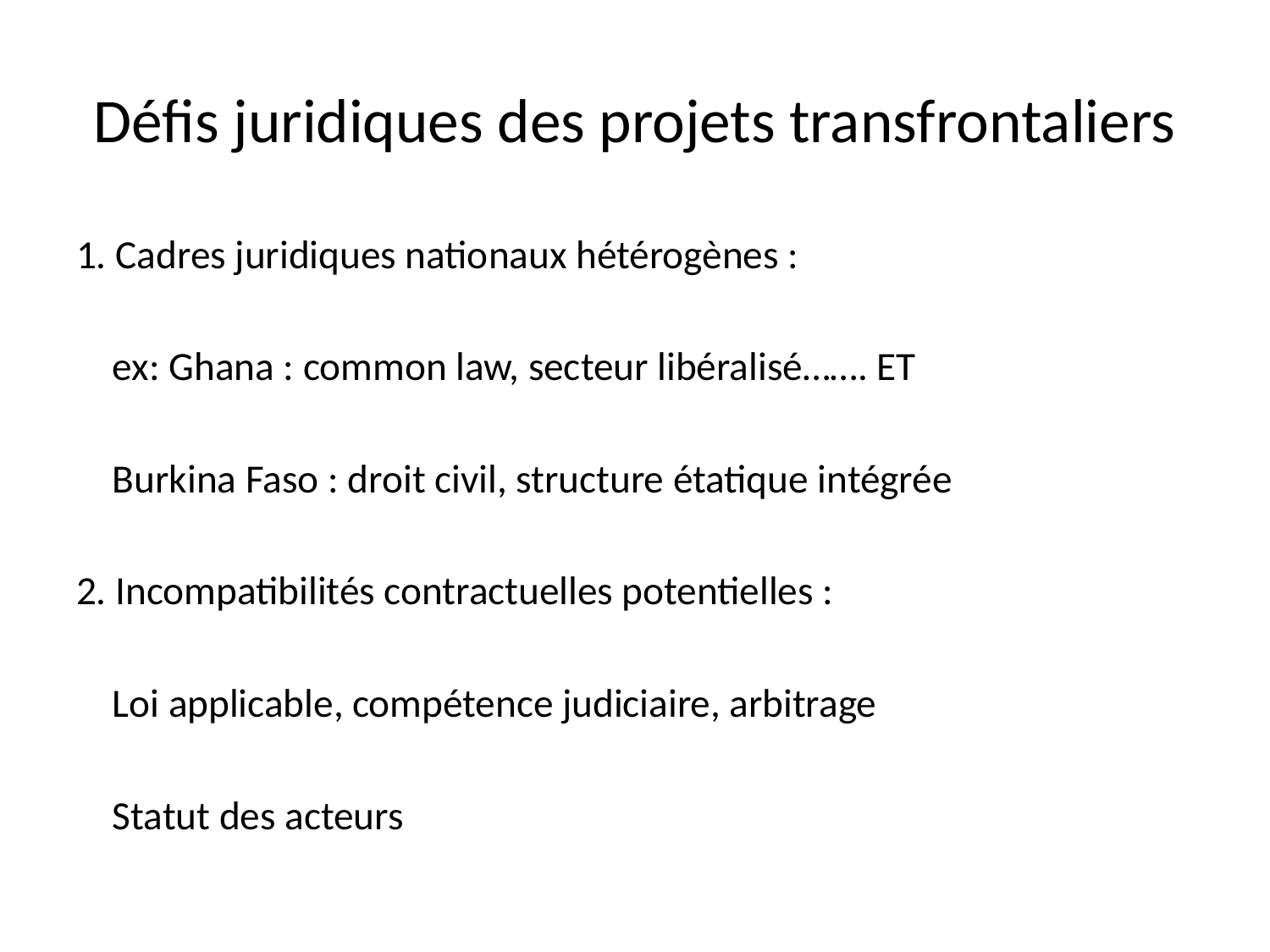

# Défis juridiques des projets transfrontaliers
1. Cadres juridiques nationaux hétérogènes :

    ex: Ghana : common law, secteur libéralisé……. ET

    Burkina Faso : droit civil, structure étatique intégrée

2. Incompatibilités contractuelles potentielles :

    Loi applicable, compétence judiciaire, arbitrage

    Statut des acteurs